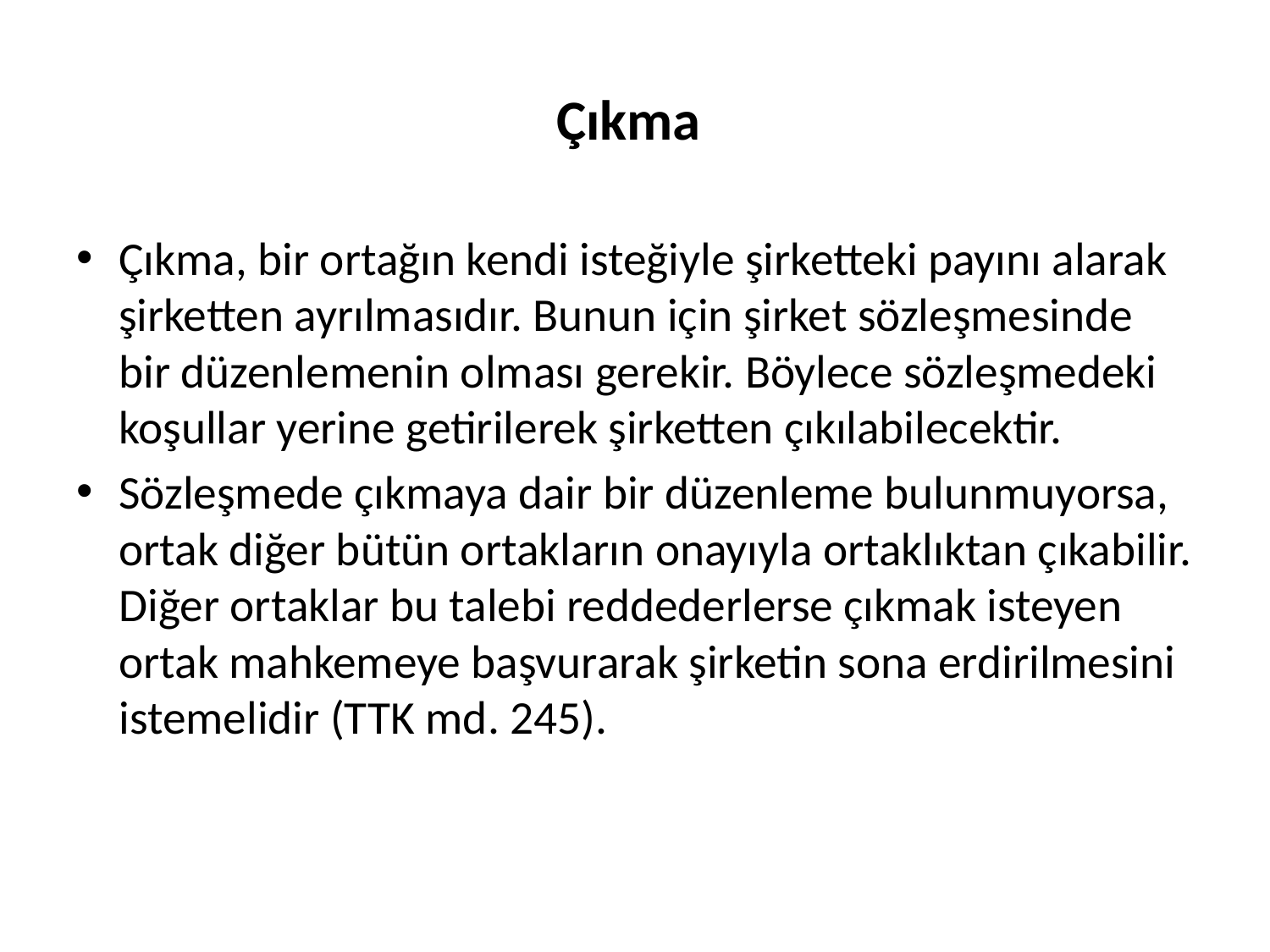

# Çıkma
Çıkma, bir ortağın kendi isteğiyle şirketteki payını alarak şirketten ayrılmasıdır. Bunun için şirket sözleşmesinde bir düzenlemenin olması gerekir. Böylece sözleşmedeki koşullar yerine getirilerek şirketten çıkılabilecektir.
Sözleşmede çıkmaya dair bir düzenleme bulunmuyorsa, ortak diğer bütün ortakların onayıyla ortaklıktan çıkabilir. Diğer ortaklar bu talebi reddederlerse çıkmak isteyen ortak mahkemeye başvurarak şirketin sona erdirilmesini istemelidir (TTK md. 245).